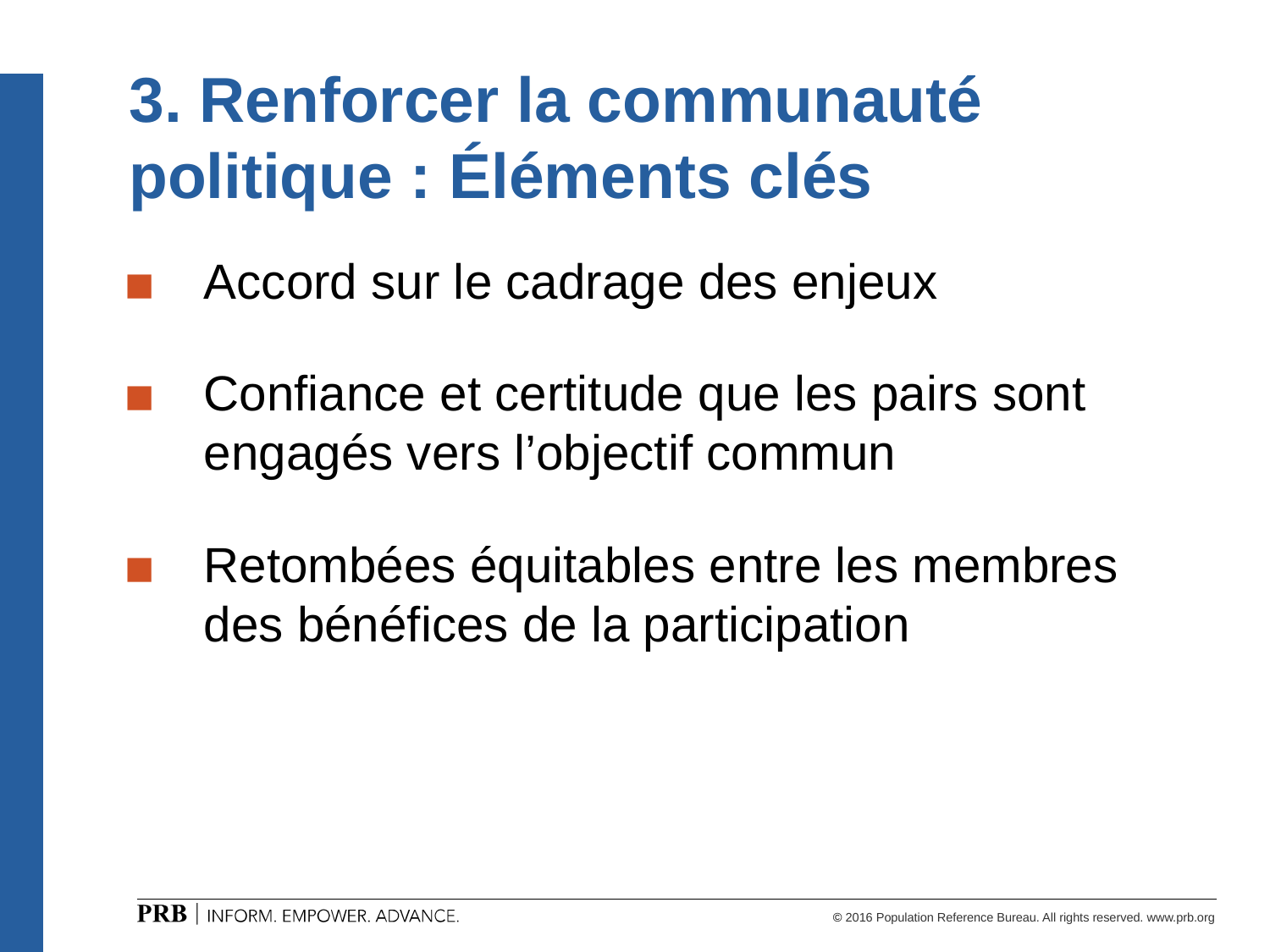

# 3. Renforcer la communauté politique : Éléments clés
Accord sur le cadrage des enjeux
Confiance et certitude que les pairs sont engagés vers l’objectif commun
Retombées équitables entre les membres des bénéfices de la participation